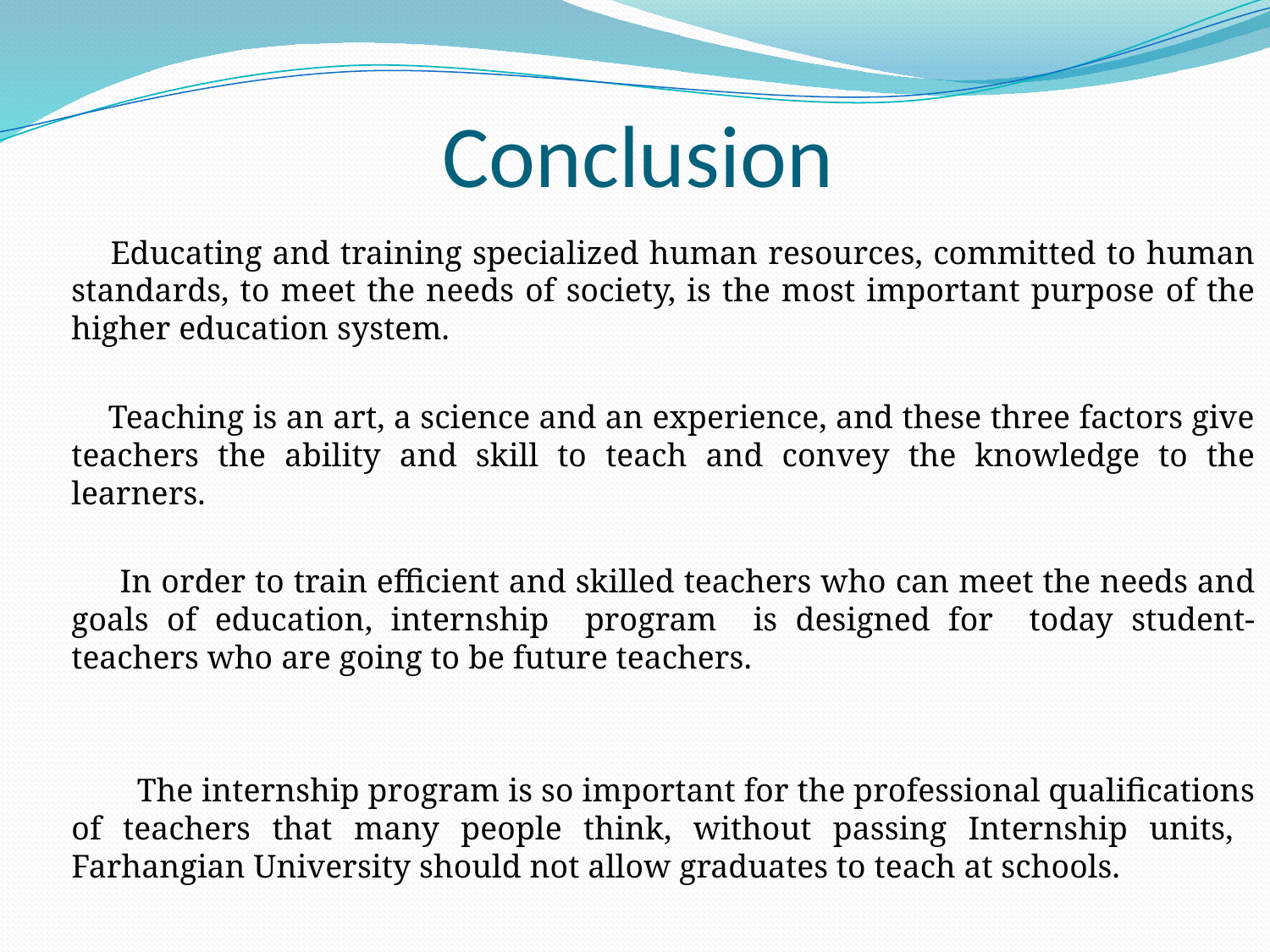

# Conclusion
       Educating and training specialized human resources, committed to human standards, to meet the needs of society, is the most important purpose of the higher education system.

        Teaching is an art, a science and an experience, and these three factors give teachers the ability and skill to teach and convey the knowledge to the learners.

         In order to train efficient and skilled teachers who can meet the needs and goals of education, internship  program  is designed for  today student-teachers who are going to be future teachers.

            The internship program is so important for the professional qualifications of teachers that many people think, without passing Internship units,  Farhangian University should not allow graduates to teach at schools.